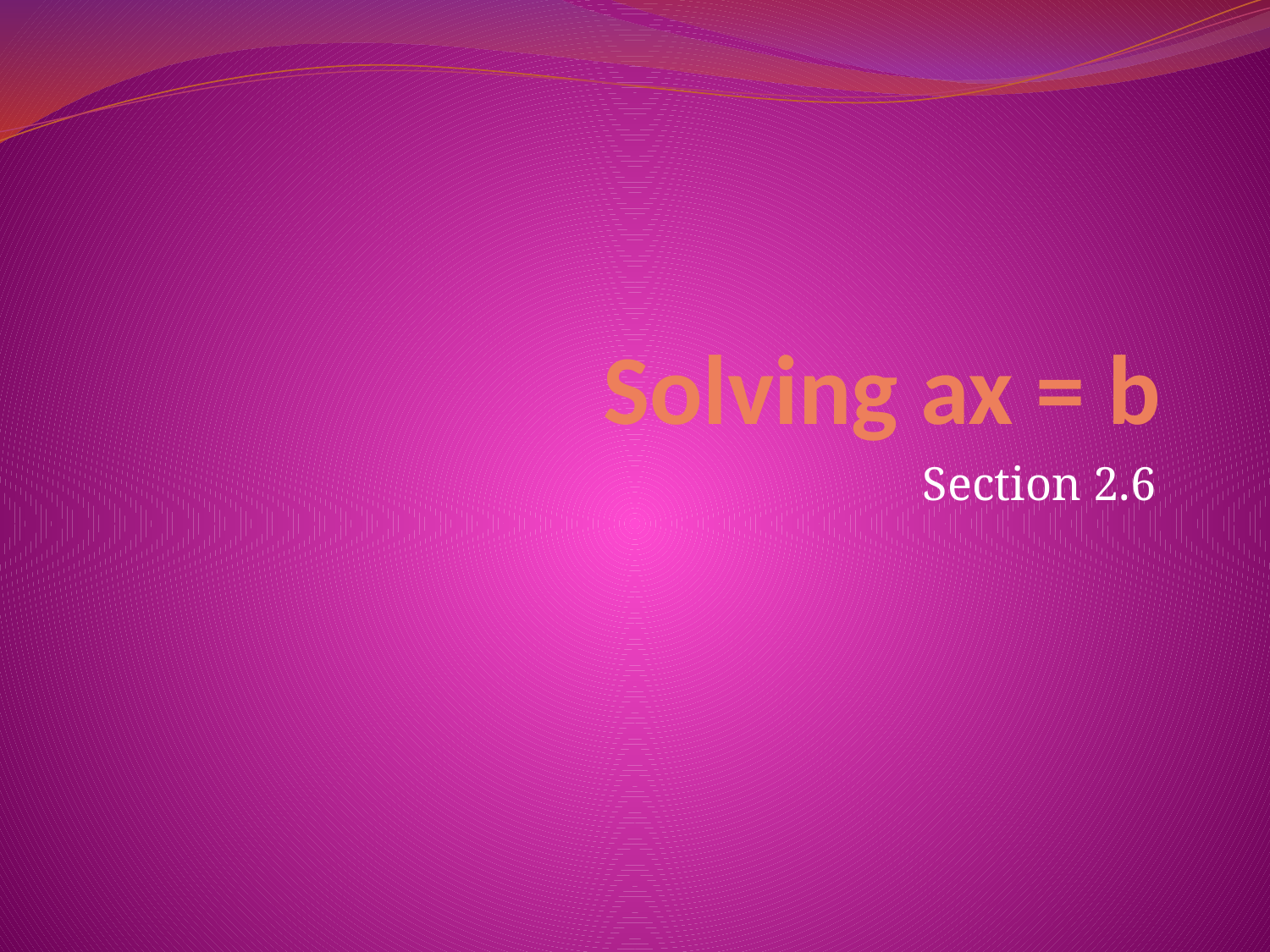

# Solving ax = b
Section 2.6